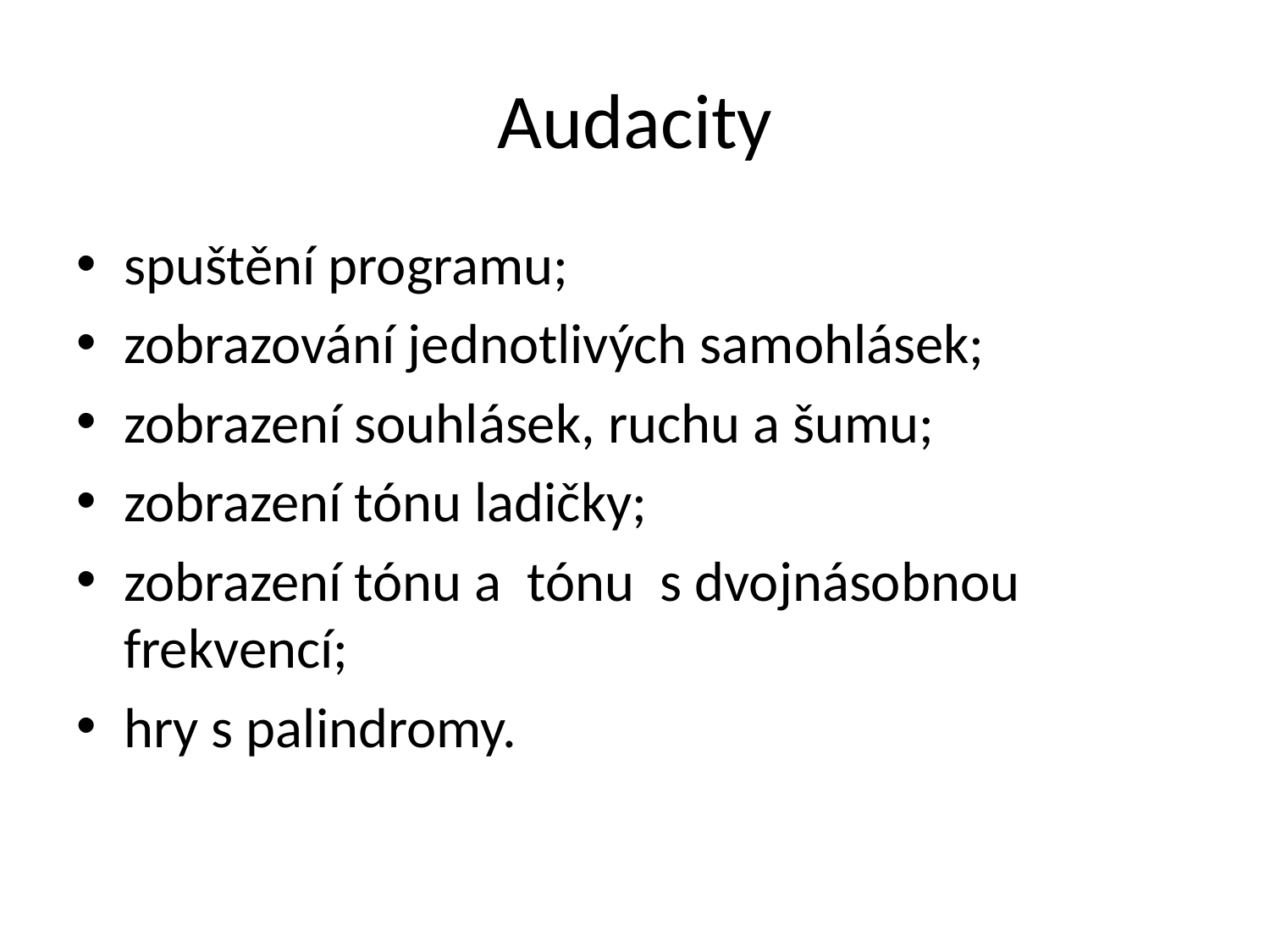

# Audacity
spuštění programu;
zobrazování jednotlivých samohlásek;
zobrazení souhlásek, ruchu a šumu;
zobrazení tónu ladičky;
zobrazení tónu a  tónu  s dvojnásobnou frekvencí;
hry s palindromy.